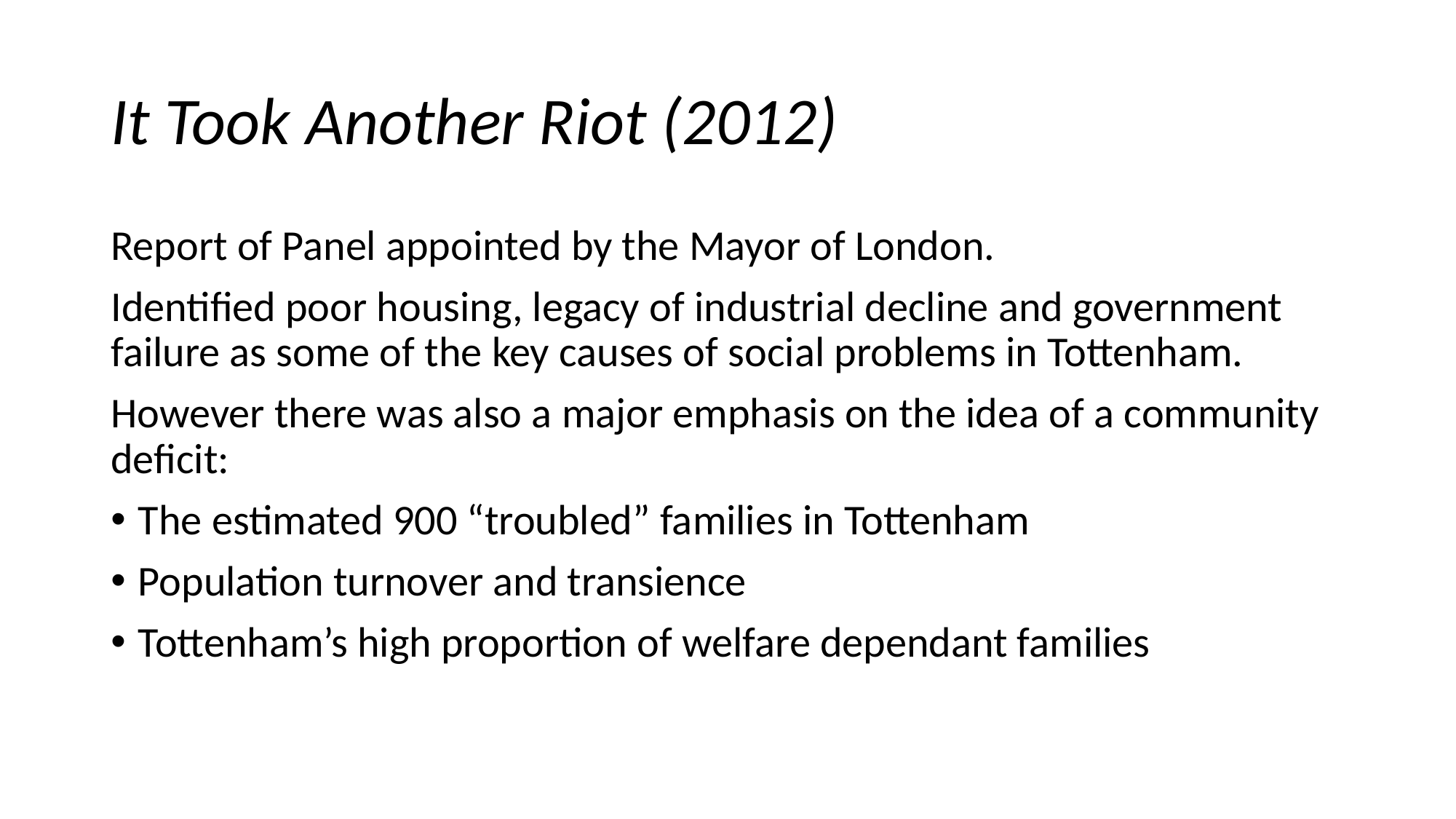

# It Took Another Riot (2012)
Report of Panel appointed by the Mayor of London.
Identified poor housing, legacy of industrial decline and government failure as some of the key causes of social problems in Tottenham.
However there was also a major emphasis on the idea of a community deficit:
The estimated 900 “troubled” families in Tottenham
Population turnover and transience
Tottenham’s high proportion of welfare dependant families